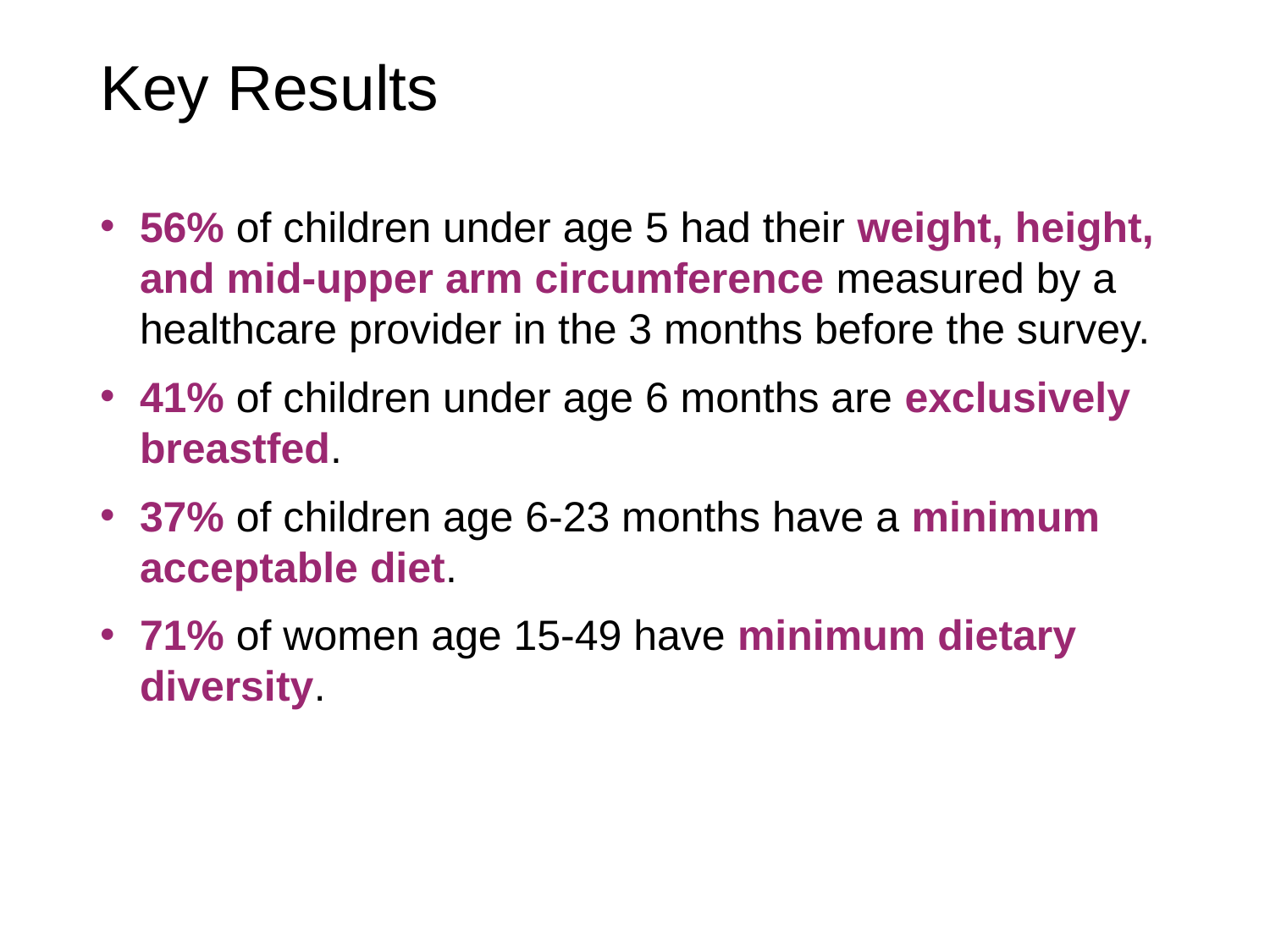

# Key Results
56% of children under age 5 had their weight, height, and mid-upper arm circumference measured by a healthcare provider in the 3 months before the survey.
41% of children under age 6 months are exclusively breastfed.
37% of children age 6-23 months have a minimum acceptable diet.
71% of women age 15-49 have minimum dietary diversity.